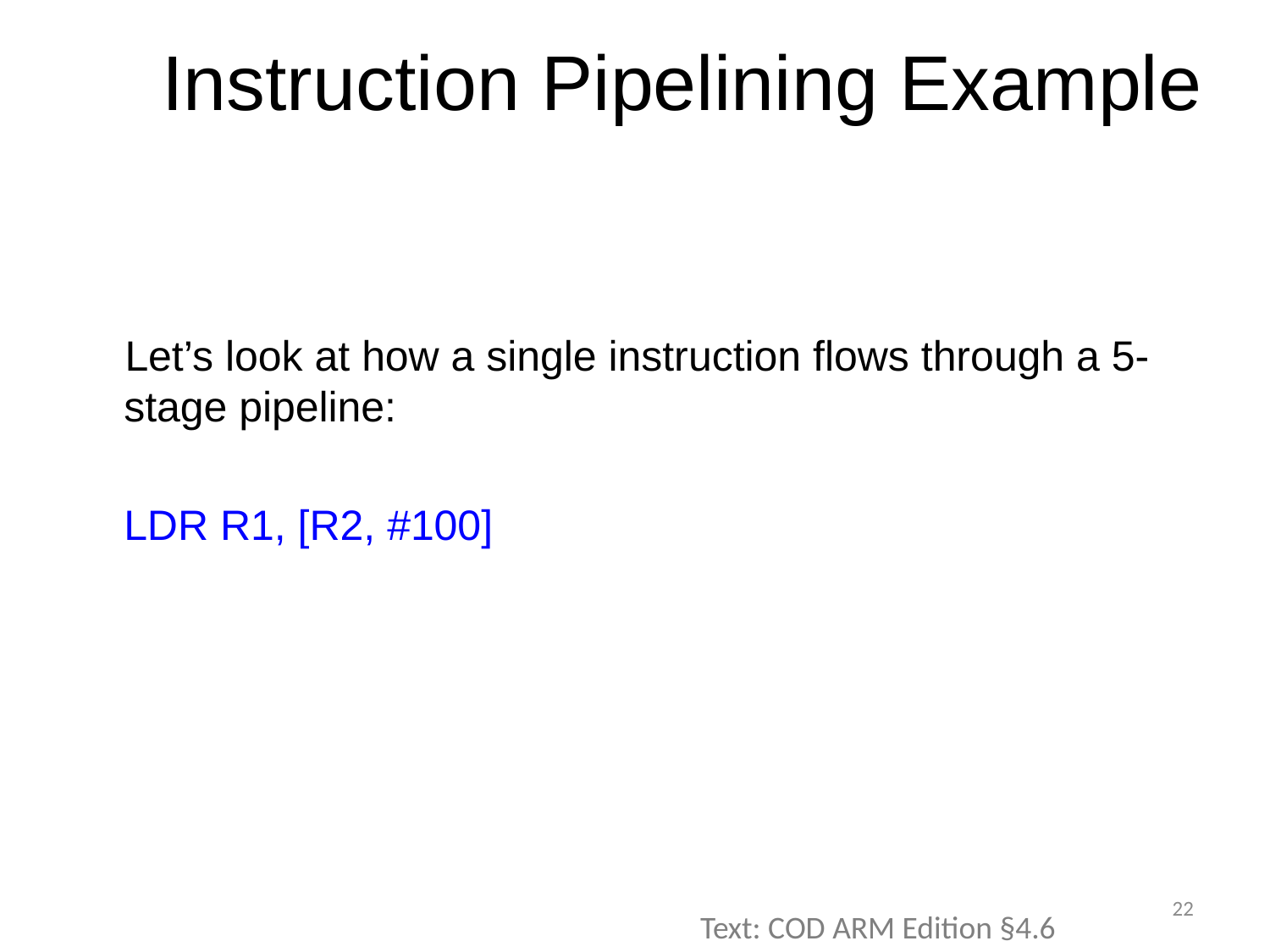

# Instruction Pipelining Example

     Let’s look at how a single instruction flows through a 5-stage pipeline:

	LDR R1, [R2, #100]
22
Text: COD ARM Edition §4.6